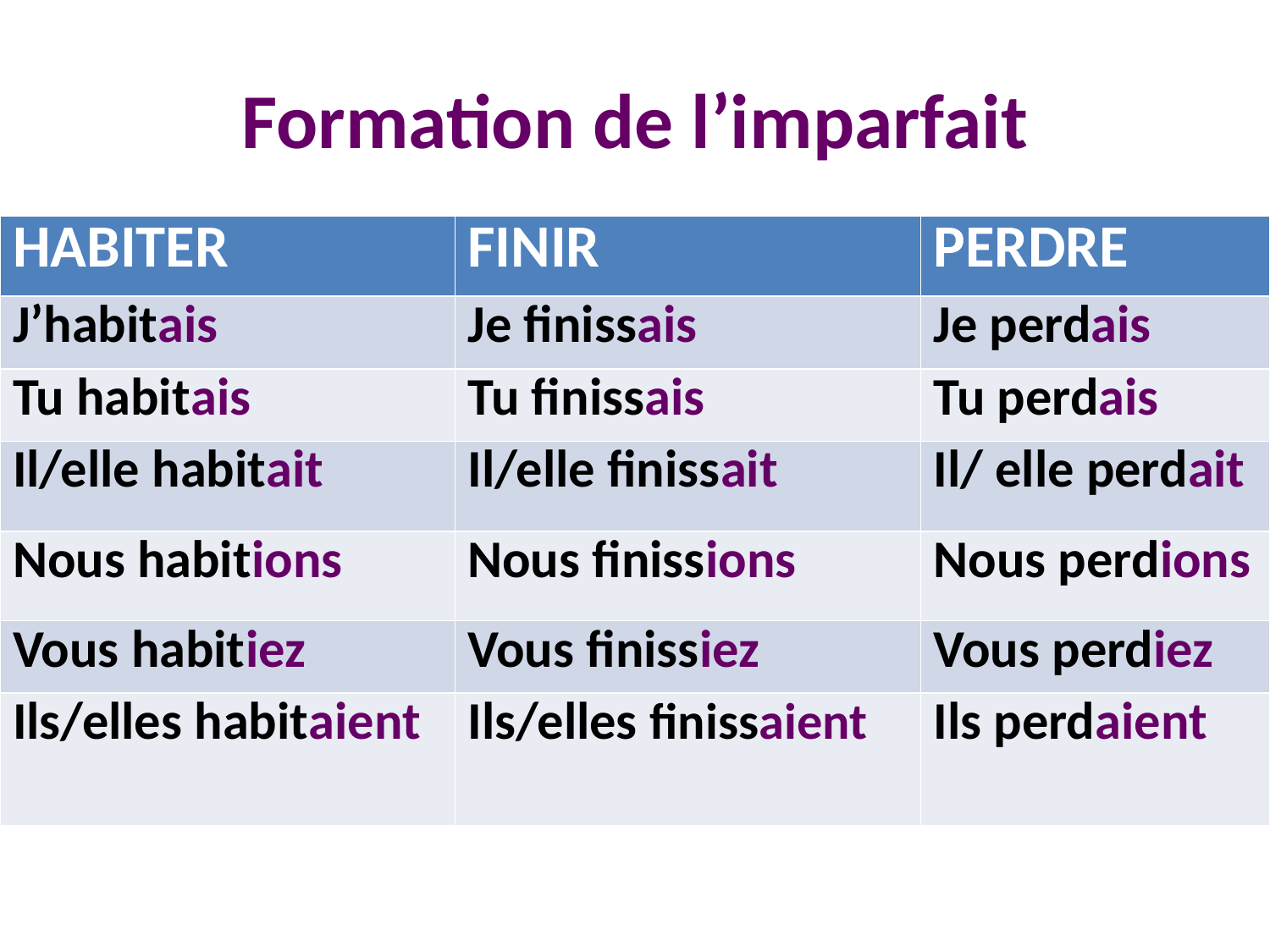

# Formation de l’imparfait
| HABITER | FINIR | PERDRE |
| --- | --- | --- |
| J’habitais | Je finissais | Je perdais |
| Tu habitais | Tu finissais | Tu perdais |
| Il/elle habitait | Il/elle finissait | Il/ elle perdait |
| Nous habitions | Nous finissions | Nous perdions |
| Vous habitiez | Vous finissiez | Vous perdiez |
| Ils/elles habitaient | Ils/elles finissaient | Ils perdaient |